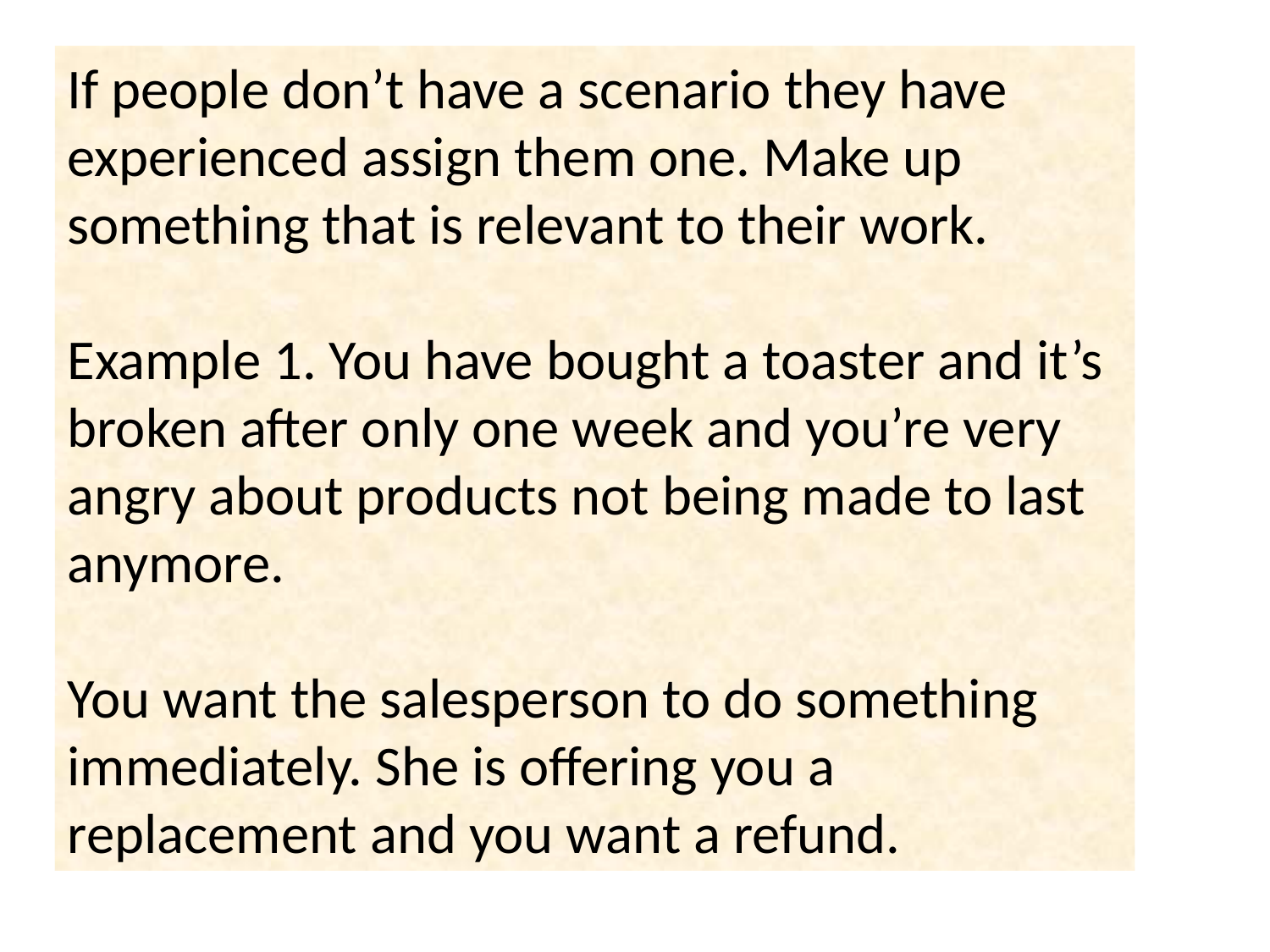

If people don’t have a scenario they have experienced assign them one. Make up
something that is relevant to their work.

Example 1. You have bought a toaster and it’s broken after only one week and you’re very angry about products not being made to last anymore.

You want the salesperson to do something immediately. She is offering you a replacement and you want a refund.